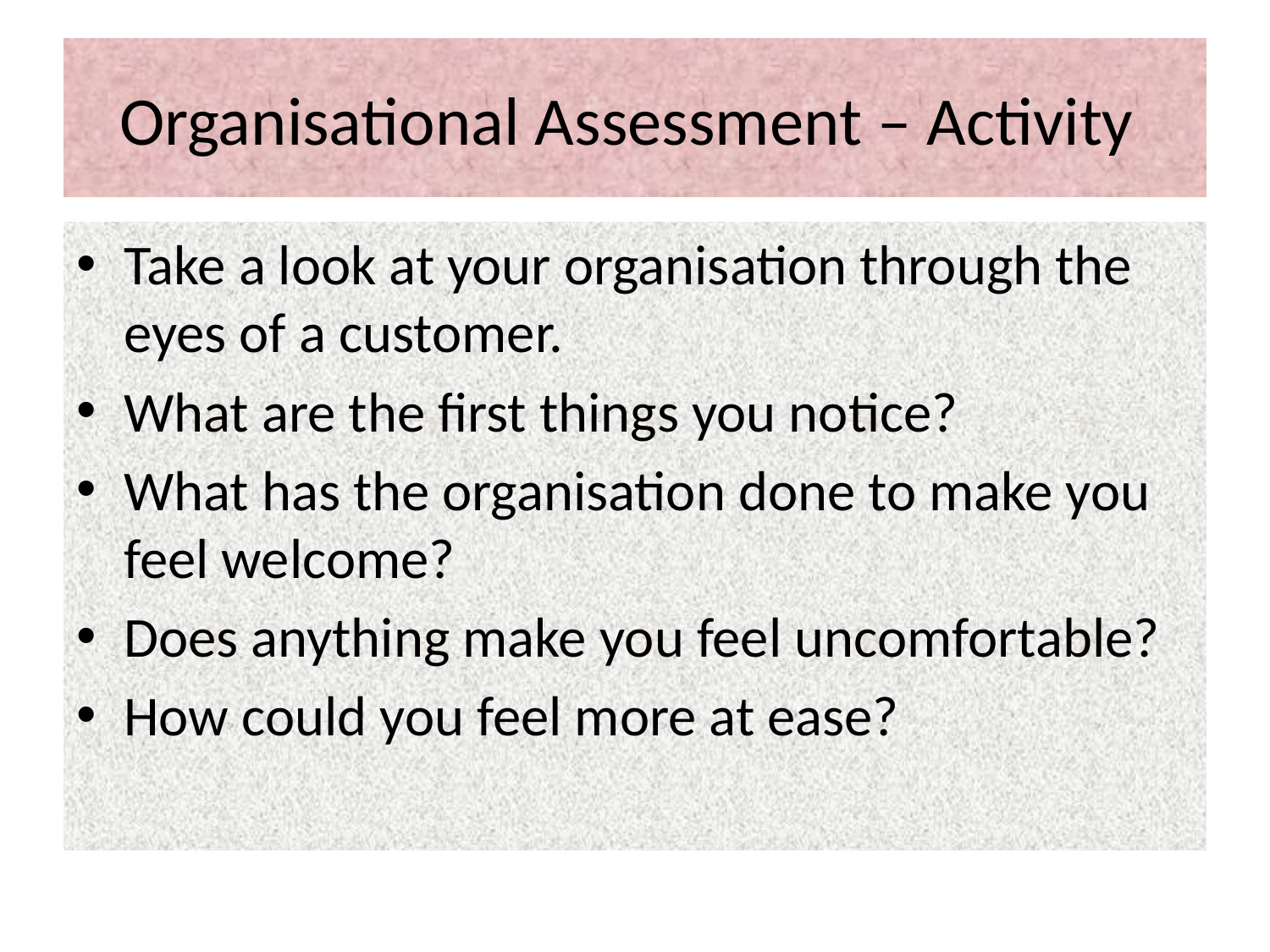

# Organisational Assessment – Activity
Take a look at your organisation through the eyes of a customer.
What are the first things you notice?
What has the organisation done to make you feel welcome?
Does anything make you feel uncomfortable?
How could you feel more at ease?